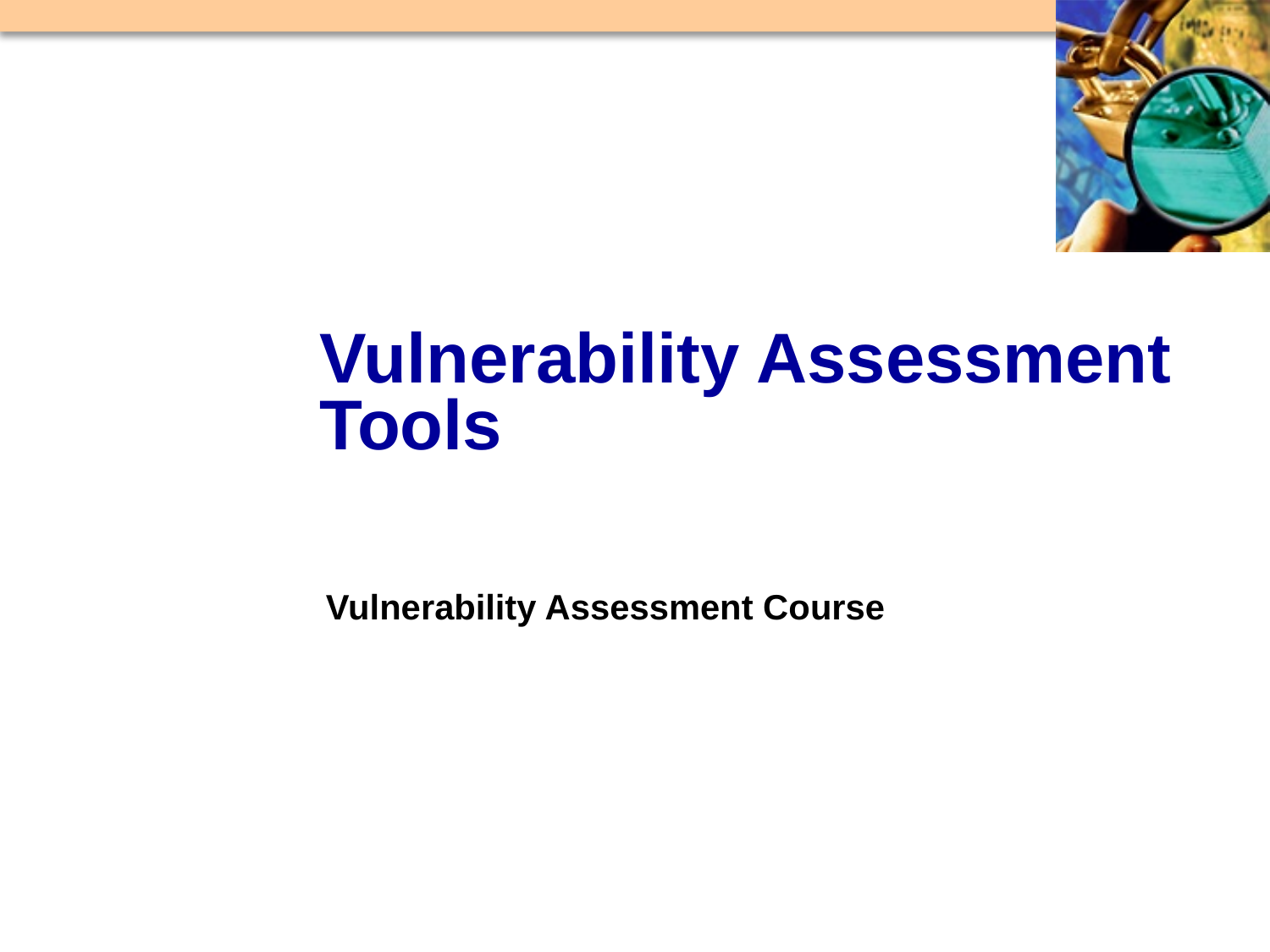

# Vulnerability Assessment Tools
Vulnerability Assessment Course